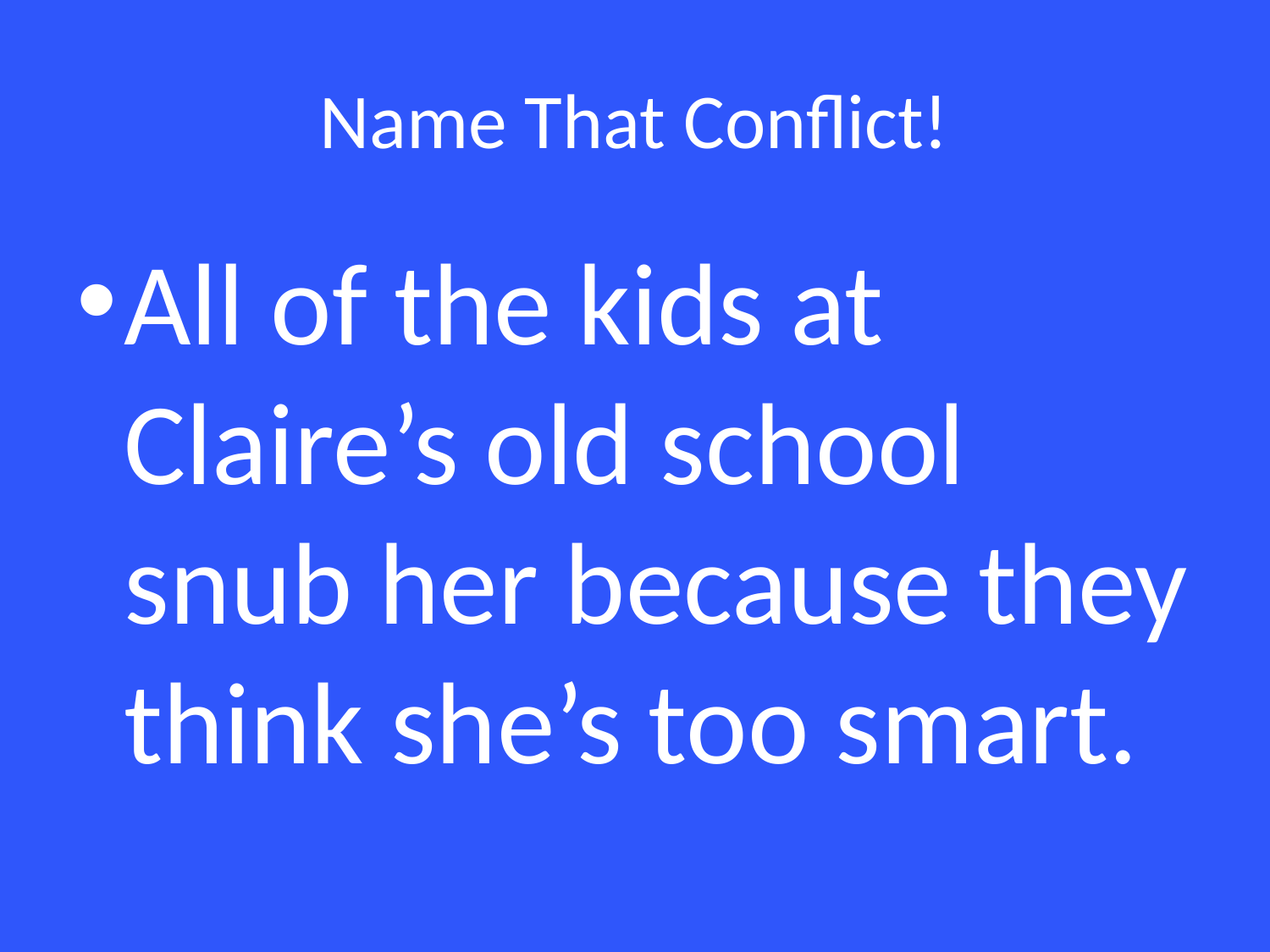

# Name That Conflict!
All of the kids at Claire’s old school snub her because they think she’s too smart.